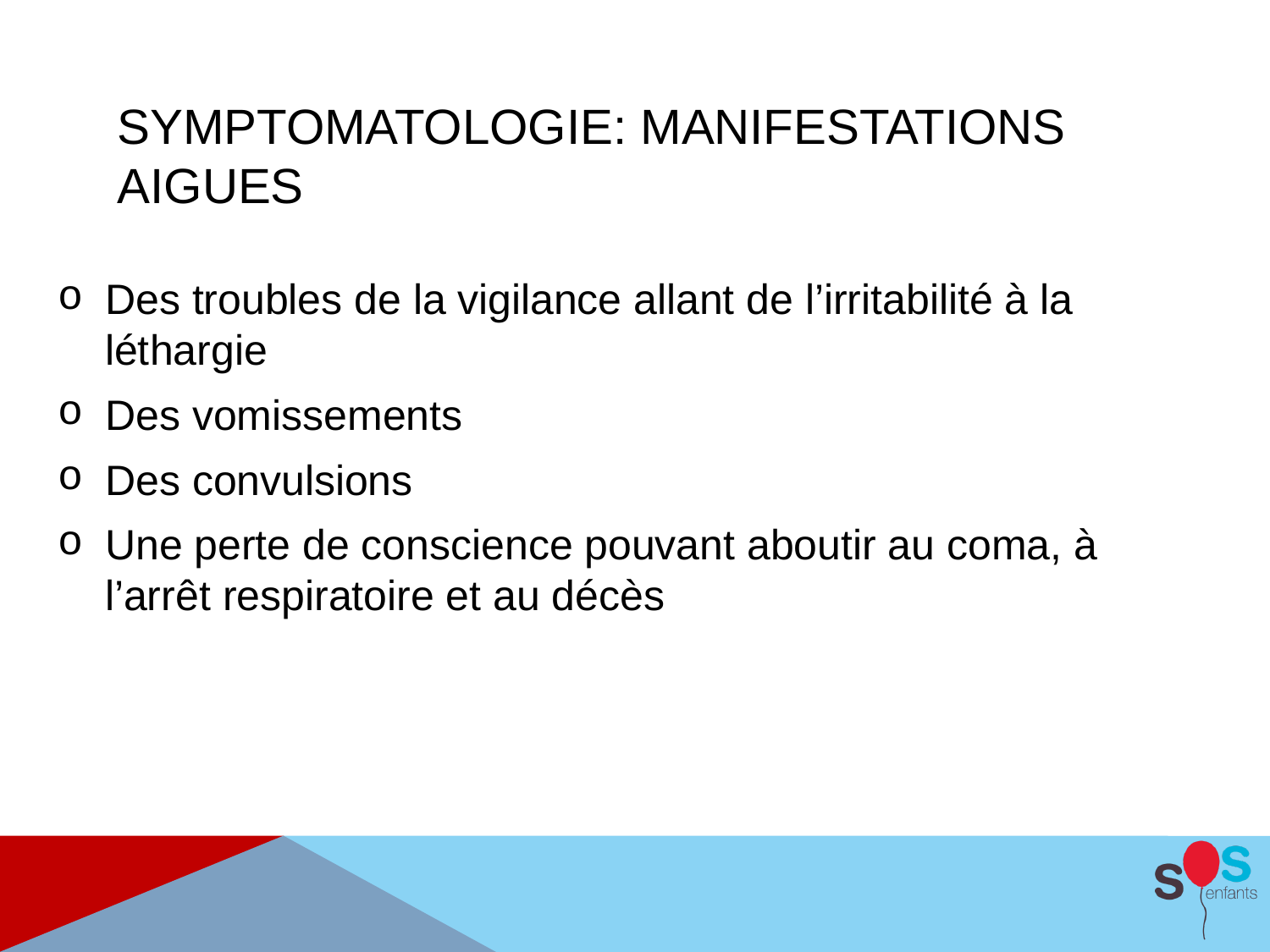

# Symptomatologie: manifestations aigues
Des troubles de la vigilance allant de l’irritabilité à la léthargie
Des vomissements
Des convulsions
Une perte de conscience pouvant aboutir au coma, à l’arrêt respiratoire et au décès